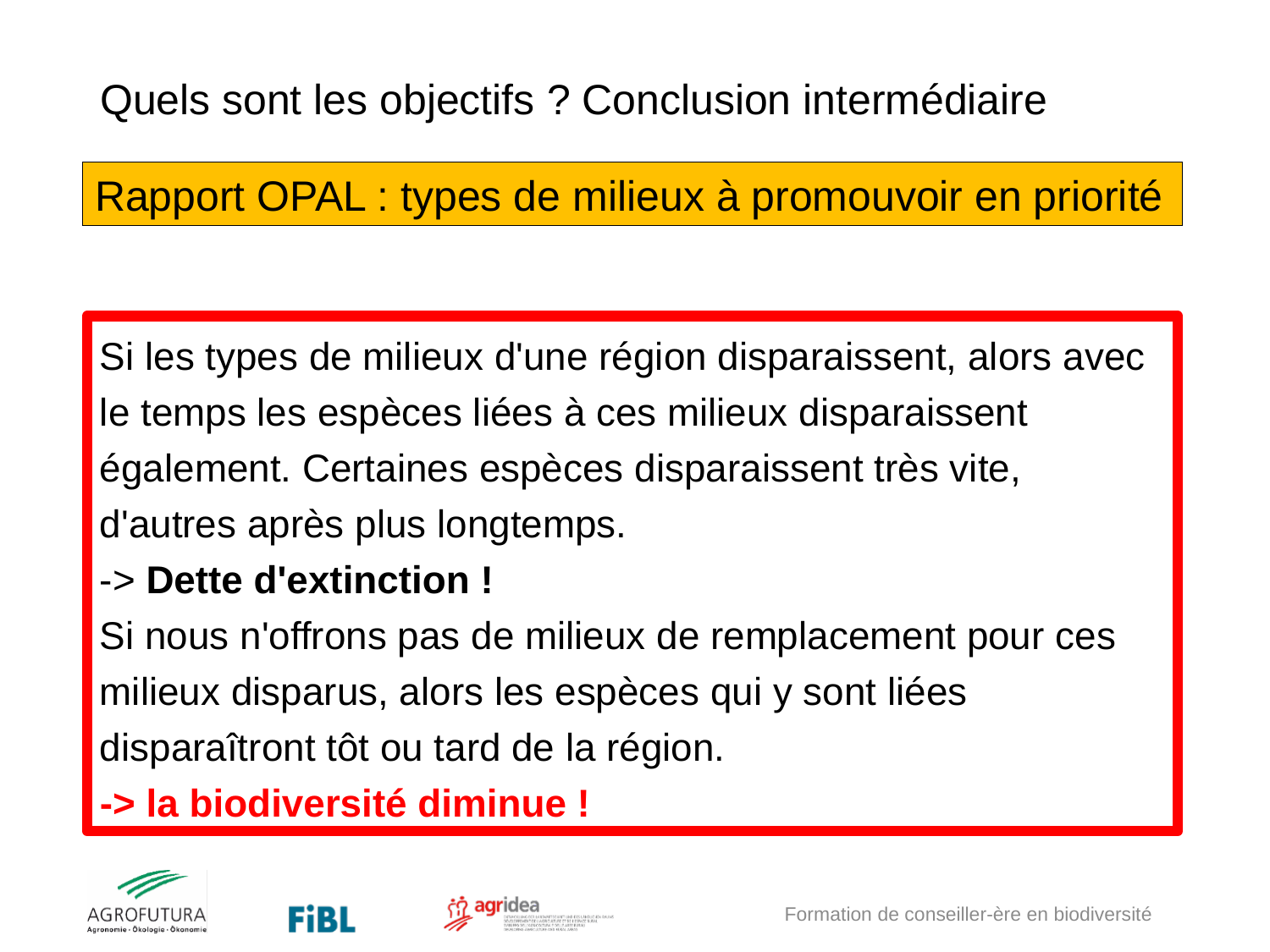

# Quels sont les objectifs ? Conclusion intermédiaire
Rapport OPAL : types de milieux à promouvoir en priorité
Si les types de milieux d'une région disparaissent, alors avec le temps les espèces liées à ces milieux disparaissent également. Certaines espèces disparaissent très vite, d'autres après plus longtemps.
-> Dette d'extinction !
Si nous n'offrons pas de milieux de remplacement pour ces milieux disparus, alors les espèces qui y sont liées disparaîtront tôt ou tard de la région.
-> la biodiversité diminue !

Formation de conseiller-ère en biodiversité